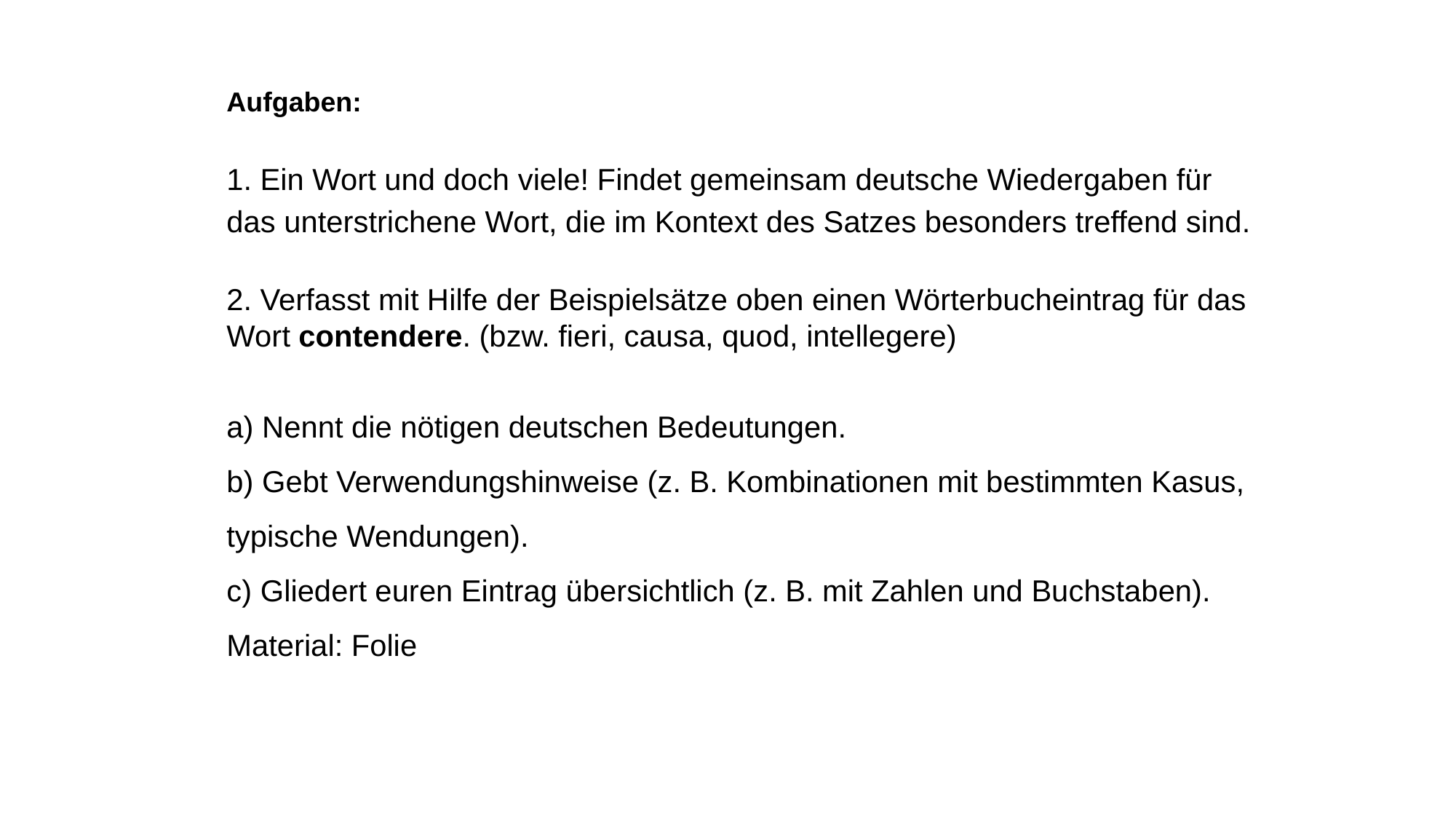

Aufgaben:

1. Ein Wort und doch viele! Findet gemeinsam deutsche Wiedergaben für das unterstrichene Wort, die im Kontext des Satzes besonders treffend sind.

2. Verfasst mit Hilfe der Beispielsätze oben einen Wörterbucheintrag für das Wort contendere. (bzw. fieri, causa, quod, intellegere)

a) Nennt die nötigen deutschen Bedeutungen.
b) Gebt Verwendungshinweise (z. B. Kombinationen mit bestimmten Kasus, typische Wendungen).
c) Gliedert euren Eintrag übersichtlich (z. B. mit Zahlen und Buchstaben).
Material: Folie